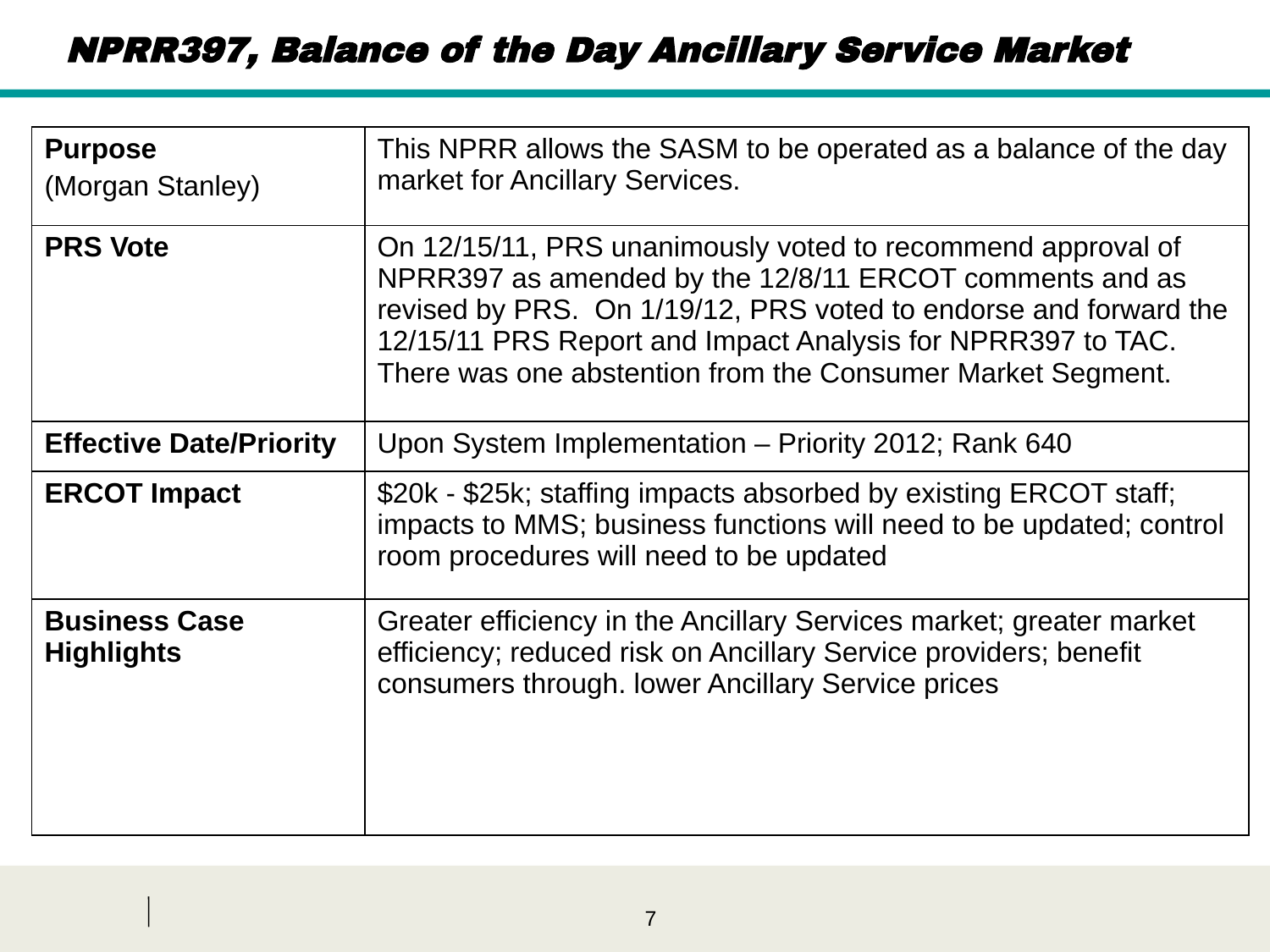

NPRR397, Balance of the Day Ancillary Service Market
| Purpose (Morgan Stanley) | This NPRR allows the SASM to be operated as a balance of the day market for Ancillary Services. |
| --- | --- |
| PRS Vote | On 12/15/11, PRS unanimously voted to recommend approval of NPRR397 as amended by the 12/8/11 ERCOT comments and as revised by PRS. On 1/19/12, PRS voted to endorse and forward the 12/15/11 PRS Report and Impact Analysis for NPRR397 to TAC. There was one abstention from the Consumer Market Segment. |
| Effective Date/Priority | Upon System Implementation – Priority 2012; Rank 640 |
| ERCOT Impact | $20k - $25k; staffing impacts absorbed by existing ERCOT staff; impacts to MMS; business functions will need to be updated; control room procedures will need to be updated |
| Business Case Highlights | Greater efficiency in the Ancillary Services market; greater market efficiency; reduced risk on Ancillary Service providers; benefit consumers through. lower Ancillary Service prices |